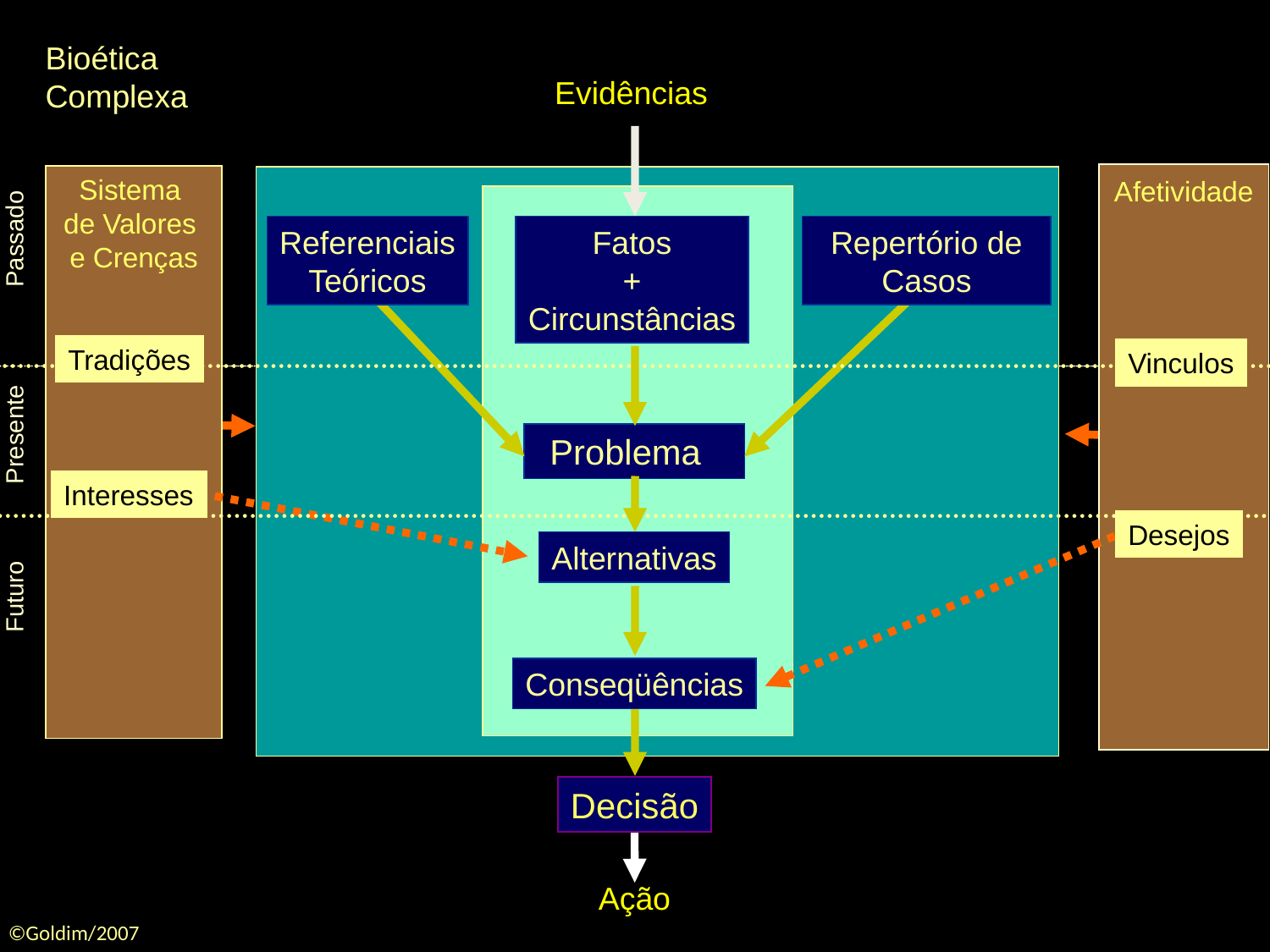

Bioética
Complexa
Evidências
Futuro           Presente              Passado

Referenciais
Teóricos
Fatos
+
Circunstâncias
Repertório de
Casos

Tradições
Vinculos

Sistema
de Valores
e Crenças

Afetividade

Problema

Interesses

Desejos

Alternativas

Conseqüências

Decisão

Ação
©Goldim/2007